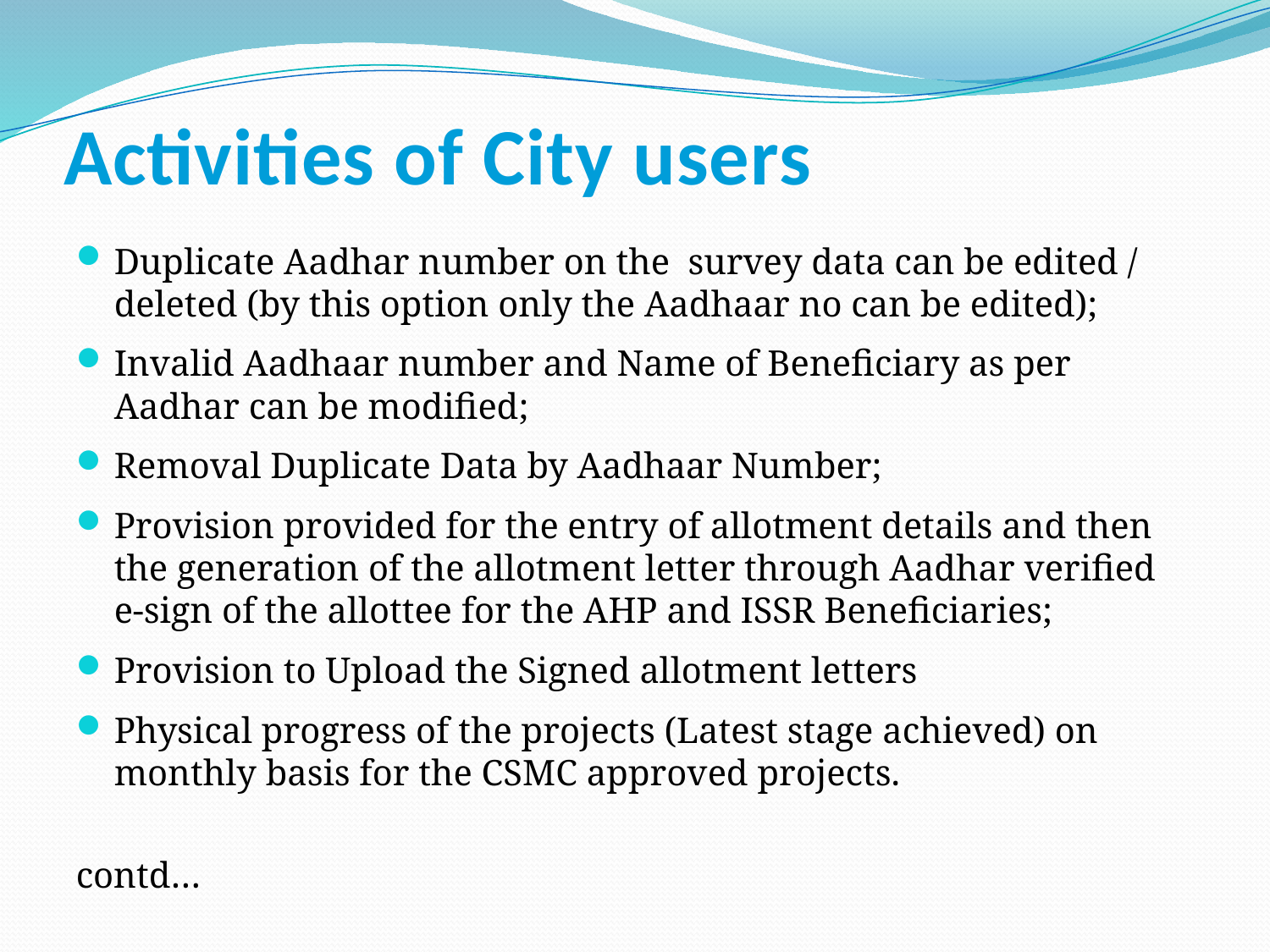

# Activities of City users
Duplicate Aadhar number on the  survey data can be edited / deleted (by this option only the Aadhaar no can be edited);
Invalid Aadhaar number and Name of Beneficiary as per Aadhar can be modified;
Removal Duplicate Data by Aadhaar Number;
Provision provided for the entry of allotment details and then the generation of the allotment letter through Aadhar verified  e-sign of the allottee for the AHP and ISSR Beneficiaries;
Provision to Upload the Signed allotment letters
Physical progress of the projects (Latest stage achieved) on monthly basis for the CSMC approved projects.
                                                                                                                 contd…